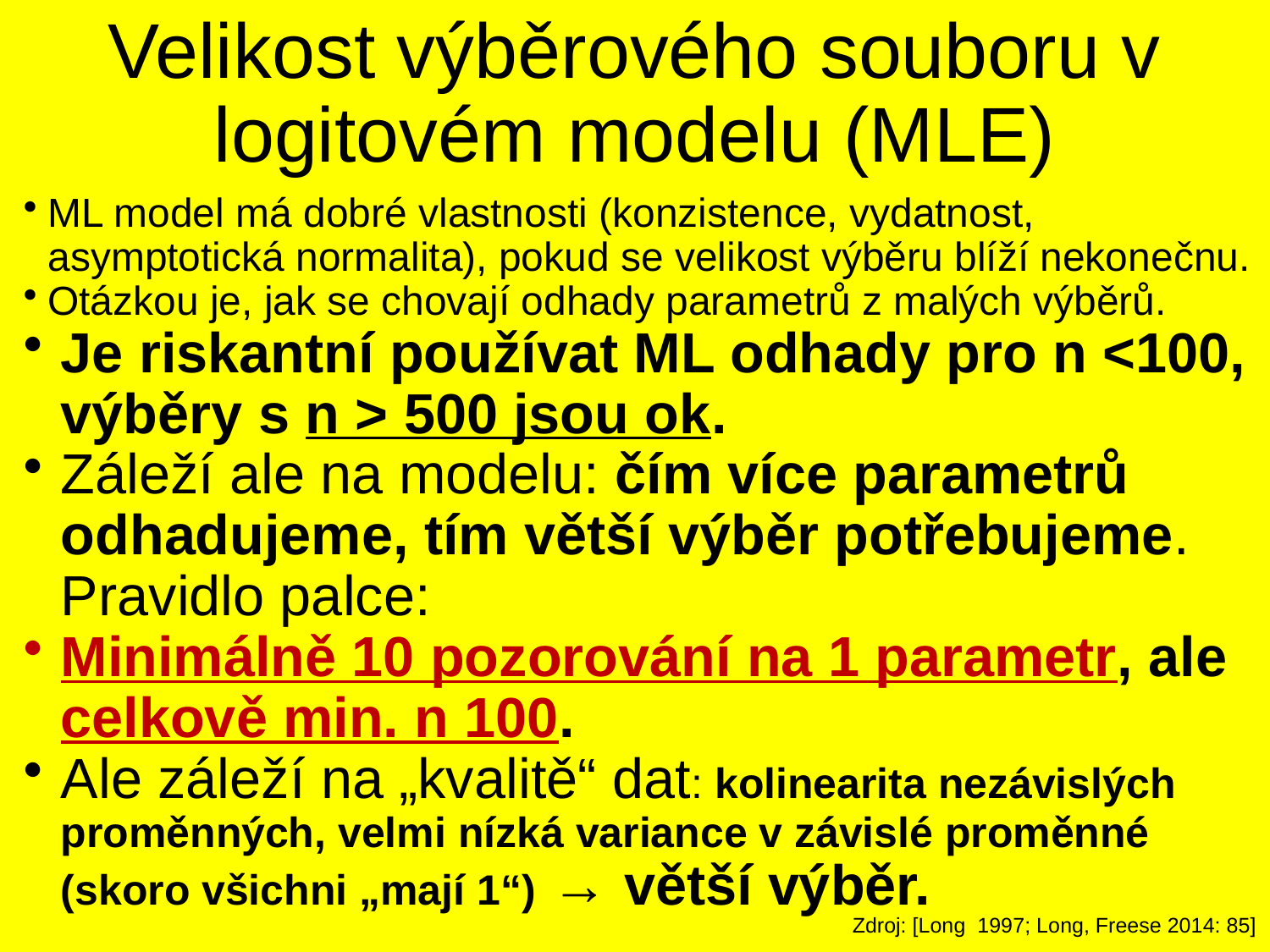

# Velikost výběrového souboru v logitovém modelu (MLE)
ML model má dobré vlastnosti (konzistence, vydatnost, asymptotická normalita), pokud se velikost výběru blíží nekonečnu.
Otázkou je, jak se chovají odhady parametrů z malých výběrů.
Je riskantní používat ML odhady pro n <100, výběry s n > 500 jsou ok.
Záleží ale na modelu: čím více parametrů odhadujeme, tím větší výběr potřebujeme. Pravidlo palce:
Minimálně 10 pozorování na 1 parametr, ale celkově min. n 100.
Ale záleží na „kvalitě“ dat: kolinearita nezávislých proměnných, velmi nízká variance v závislé proměnné (skoro všichni „mají 1“) → větší výběr.

Zdroj: [Long  1997; Long, Freese 2014: 85]